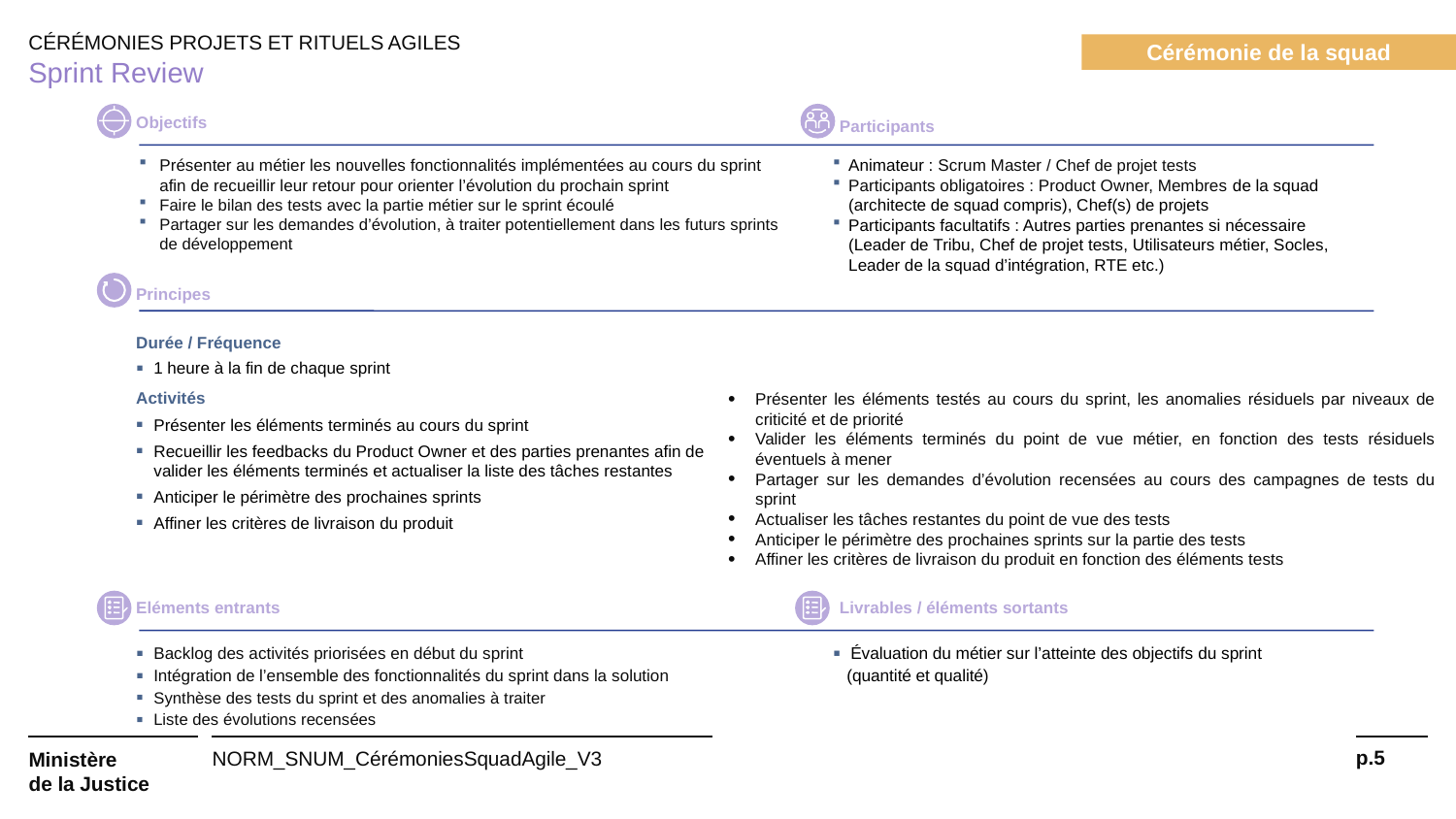

CÉRÉMONIES PROJETS ET RITUELS AGILES
Sprint Review
Cérémonie de la squad

Objectifs
Participants

Présenter au métier les nouvelles fonctionnalités implémentées au cours du sprint afin de recueillir leur retour pour orienter l’évolution du prochain sprint
Faire le bilan des tests avec la partie métier sur le sprint écoulé
Partager sur les demandes d’évolution, à traiter potentiellement dans les futurs sprints de développement
Animateur : Scrum Master / Chef de projet tests
Participants obligatoires : Product Owner, Membres de la squad (architecte de squad compris), Chef(s) de projets
Participants facultatifs : Autres parties prenantes si nécessaire (Leader de Tribu, Chef de projet tests, Utilisateurs métier, Socles, Leader de la squad d’intégration, RTE etc.)

Principes

Durée / Fréquence
1 heure à la fin de chaque sprint
Activités
Présenter les éléments testés au cours du sprint, les anomalies résiduels par niveaux de criticité et de priorité
Valider les éléments terminés du point de vue métier, en fonction des tests résiduels éventuels à mener
Partager sur les demandes d’évolution recensées au cours des campagnes de tests du sprint
Actualiser les tâches restantes du point de vue des tests
Anticiper le périmètre des prochaines sprints sur la partie des tests
Affiner les critères de livraison du produit en fonction des éléments tests
Présenter les éléments terminés au cours du sprint
Recueillir les feedbacks du Product Owner et des parties prenantes afin de valider les éléments terminés et actualiser la liste des tâches restantes
Anticiper le périmètre des prochaines sprints
Affiner les critères de livraison du produit

Eléments entrants
Livrables / éléments sortants

Backlog des activités priorisées en début du sprint
Intégration de l’ensemble des fonctionnalités du sprint dans la solution
Synthèse des tests du sprint et des anomalies à traiter
Liste des évolutions recensées
Évaluation du métier sur l’atteinte des objectifs du sprint
   (quantité et qualité)
NORM_SNUM_CérémoniesSquadAgile_V3
p.5